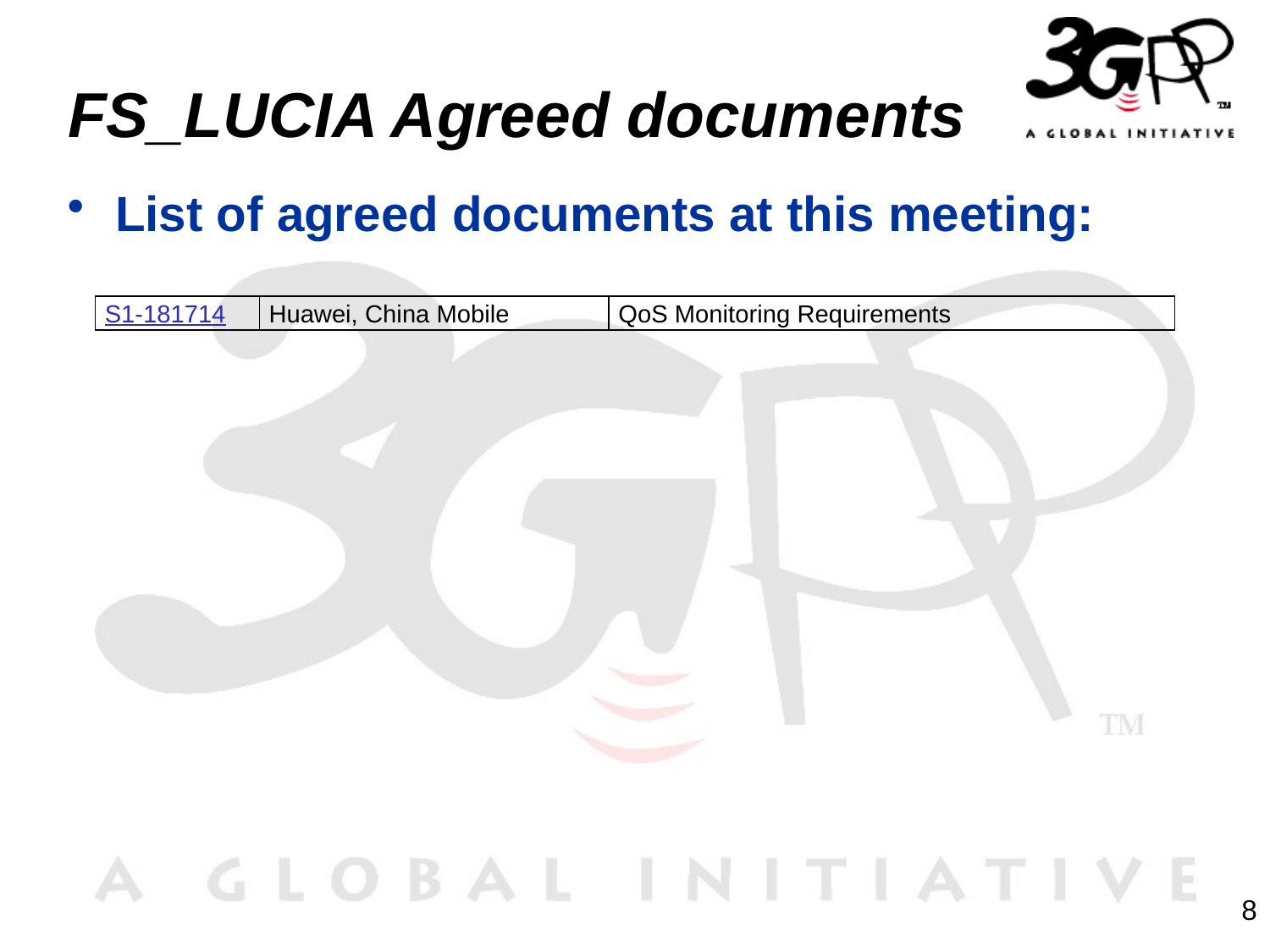

# FS_LUCIA Agreed documents
List of agreed documents at this meeting:

| S1-181714 | Huawei, China Mobile | QoS Monitoring Requirements |
| --- | --- | --- |
8